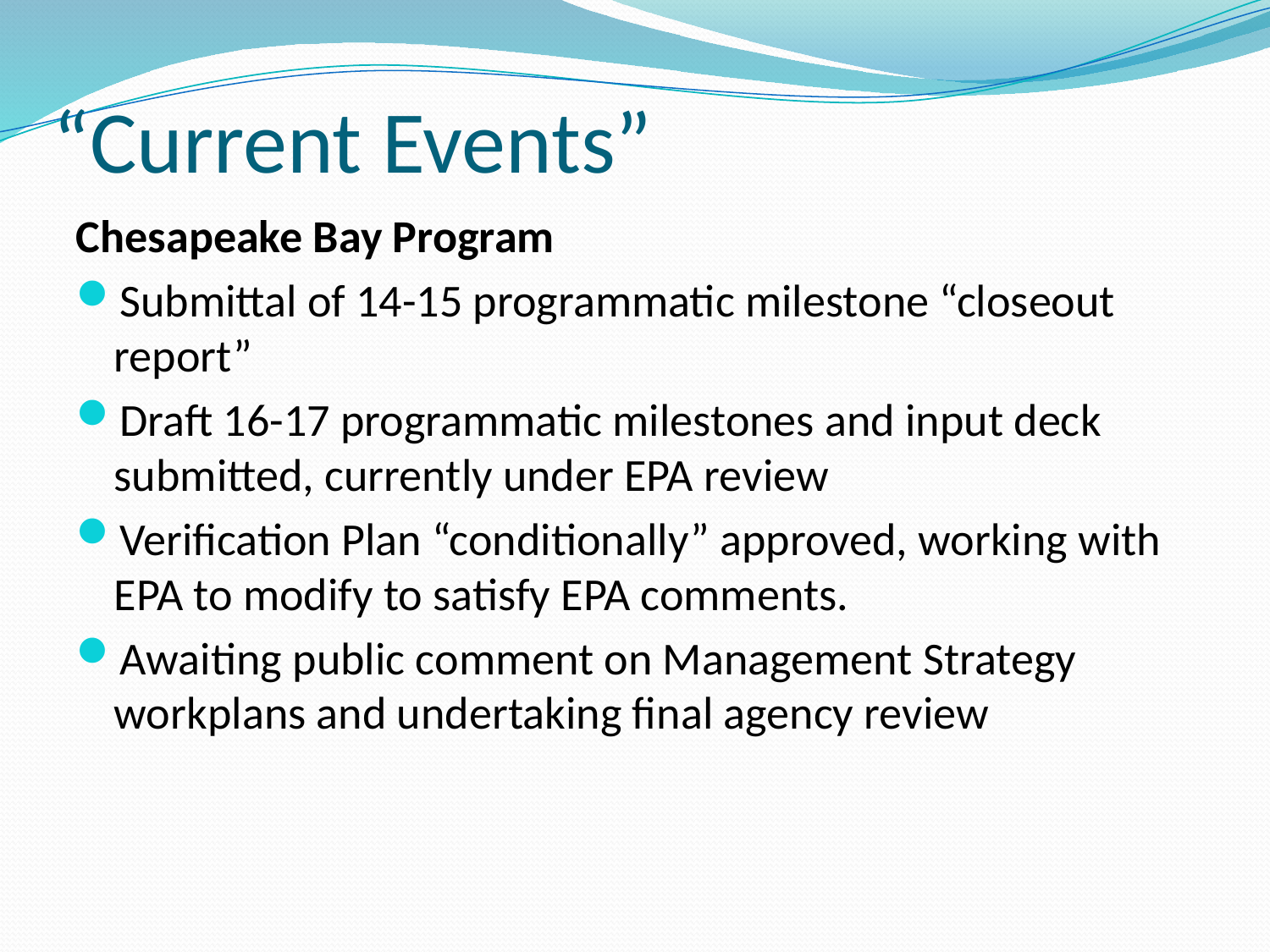

# “Current Events”
Chesapeake Bay Program
Submittal of 14-15 programmatic milestone “closeout report”
Draft 16-17 programmatic milestones and input deck submitted, currently under EPA review
Verification Plan “conditionally” approved, working with EPA to modify to satisfy EPA comments.
Awaiting public comment on Management Strategy workplans and undertaking final agency review